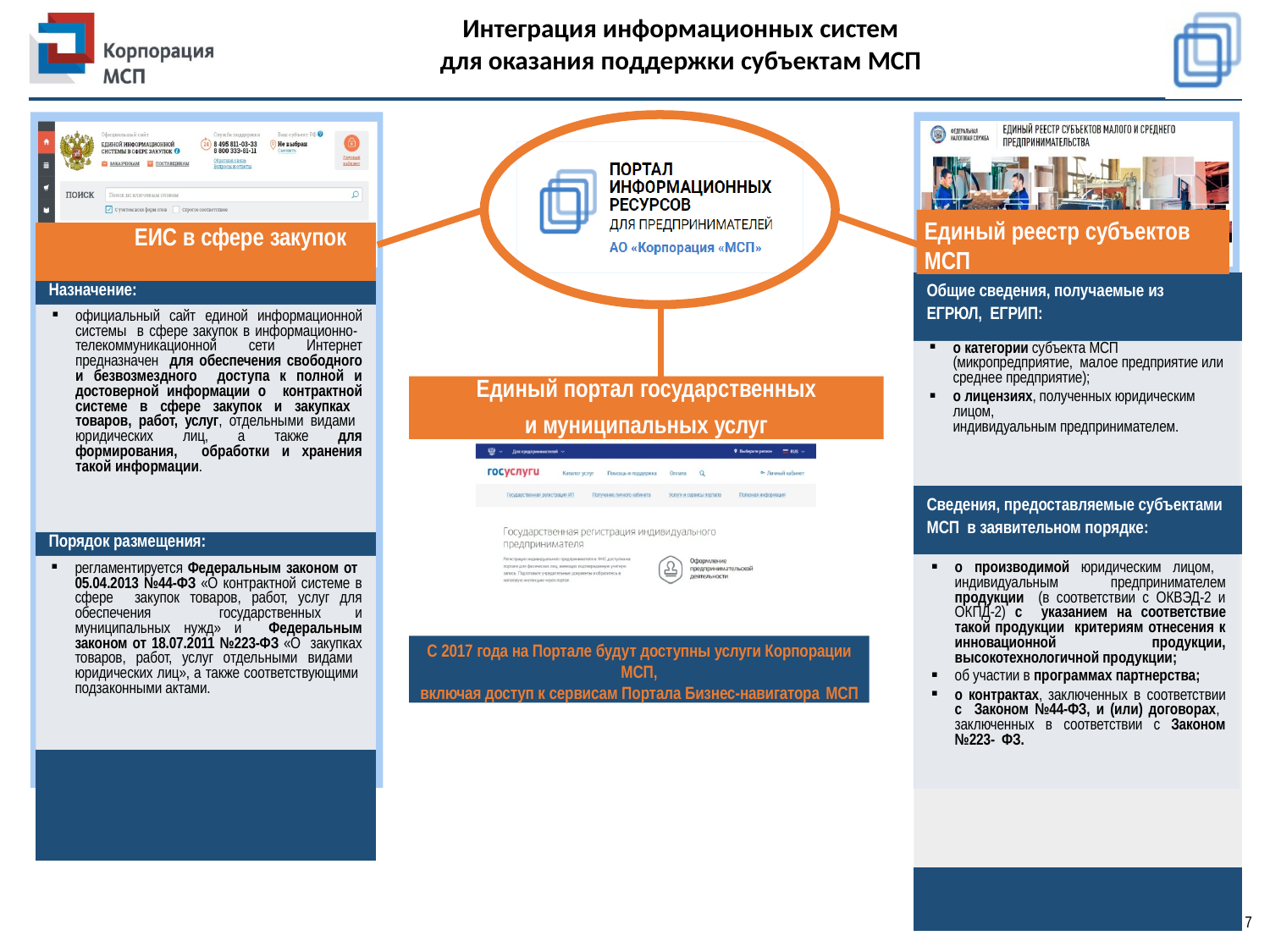

# Интеграция информационных систем
для оказания поддержки субъектам МСП

Единый реестр субъектов МСП

| ЕИС в сфере закупок |
| --- |
| Назначение: |
| официальный сайт единой информационной системы в сфере закупок в информационно- телекоммуникационной сети Интернет предназначен для обеспечения свободного и безвозмездного доступа к полной и достоверной информации о контрактной системе в сфере закупок и закупках товаров, работ, услуг, отдельными видами юридических лиц, а также для формирования, обработки и хранения такой информации. |
| Порядок размещения: |
| регламентируется Федеральным законом от 05.04.2013 №44-ФЗ «О контрактной системе в сфере закупок товаров, работ, услуг для обеспечения государственных и муниципальных нужд» и Федеральным законом от 18.07.2011 №223-ФЗ «О закупках товаров, работ, услуг отдельными видами юридических лиц», а также соответствующими подзаконными актами. |
|  |
| Общие сведения, получаемые из ЕГРЮЛ, ЕГРИП: |
| --- |
| о категории субъекта МСП (микропредприятие, малое предприятие или среднее предприятие); о лицензиях, полученных юридическим лицом, индивидуальным предпринимателем. |
| Сведения, предоставляемые субъектами МСП в заявительном порядке: |
| о производимой юридическим лицом, индивидуальным предпринимателем продукции (в соответствии с ОКВЭД-2 и ОКПД-2) с указанием на соответствие такой продукции критериям отнесения к инновационной продукции, высокотехнологичной продукции; об участии в программах партнерства; о контрактах, заключенных в соответствии с Законом №44-ФЗ, и (или) договорах, заключенных в соответствии с Законом №223- ФЗ. |
|  |

Единый портал государственных
и муниципальных услуг

С 2017 года на Портале будут доступны услуги Корпорации МСП,
включая доступ к сервисам Портала Бизнес-навигатора МСП
7